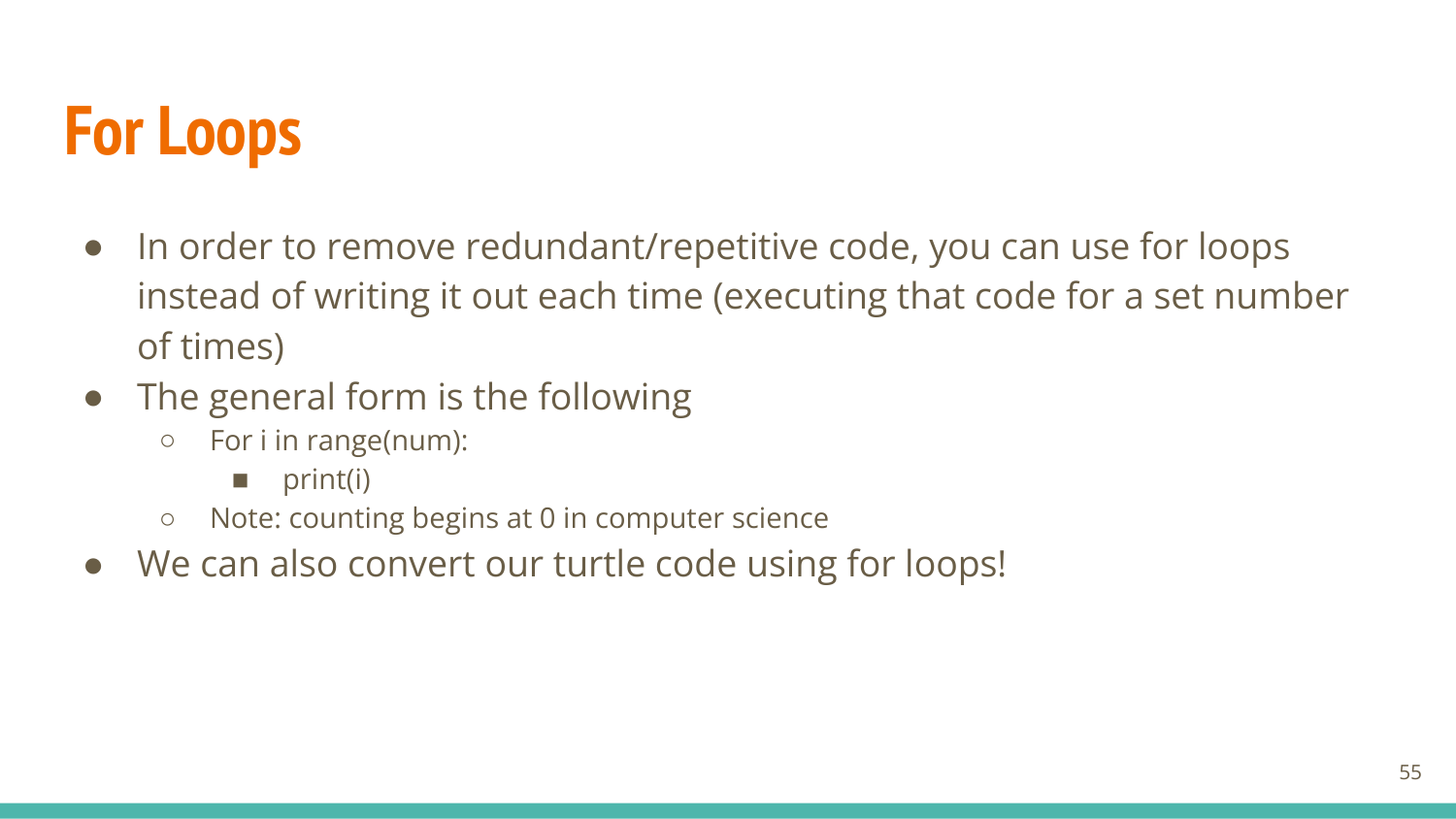

# For Loops
In order to remove redundant/repetitive code, you can use for loops instead of writing it out each time (executing that code for a set number of times)
The general form is the following
For i in range(num):
print(i)
Note: counting begins at 0 in computer science
We can also convert our turtle code using for loops!
55